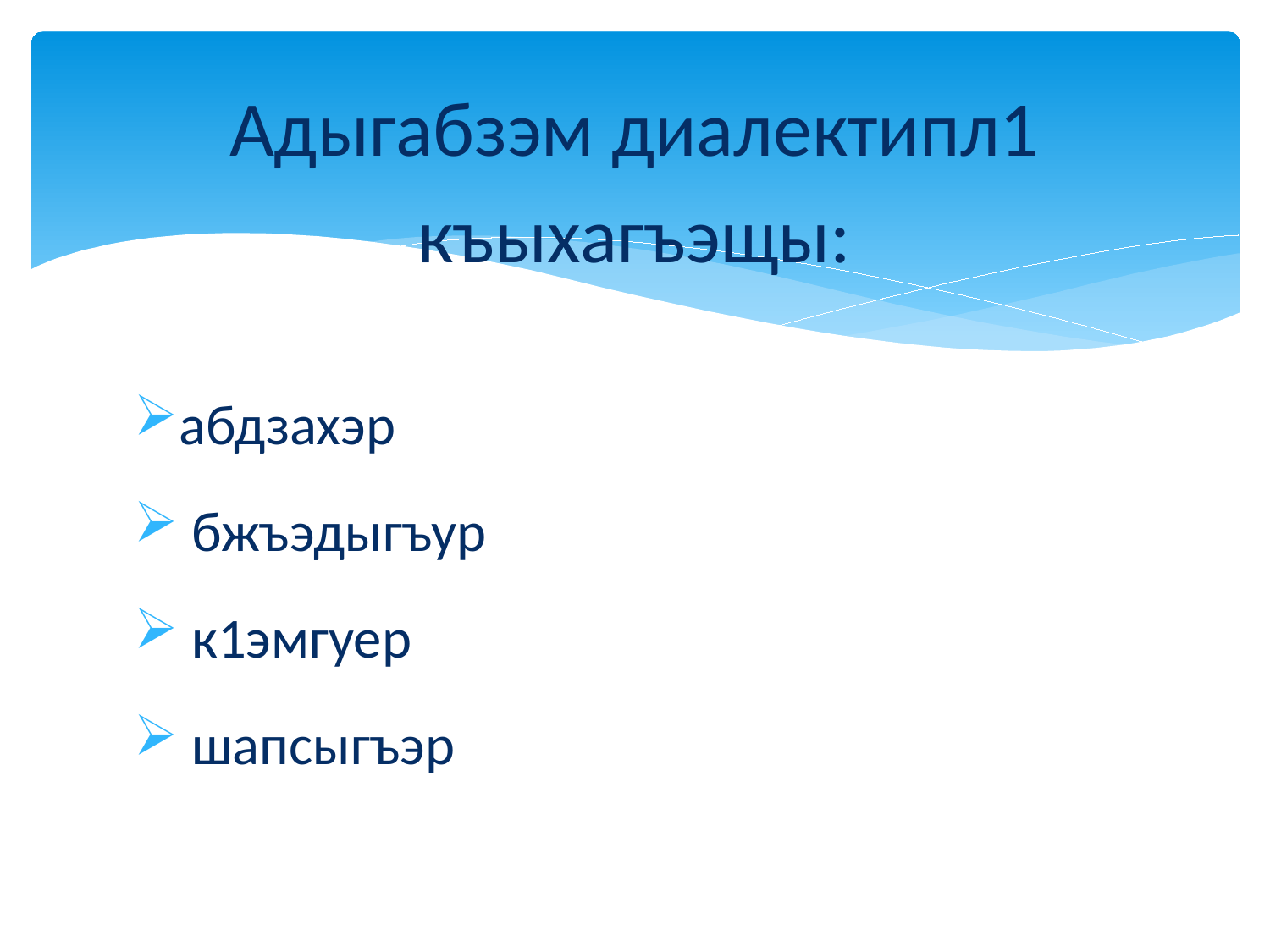

# Адыгабзэм диалектипл1 къыхагъэщы:
абдзахэр
 бжъэдыгъур
 к1эмгуер
 шапсыгъэр